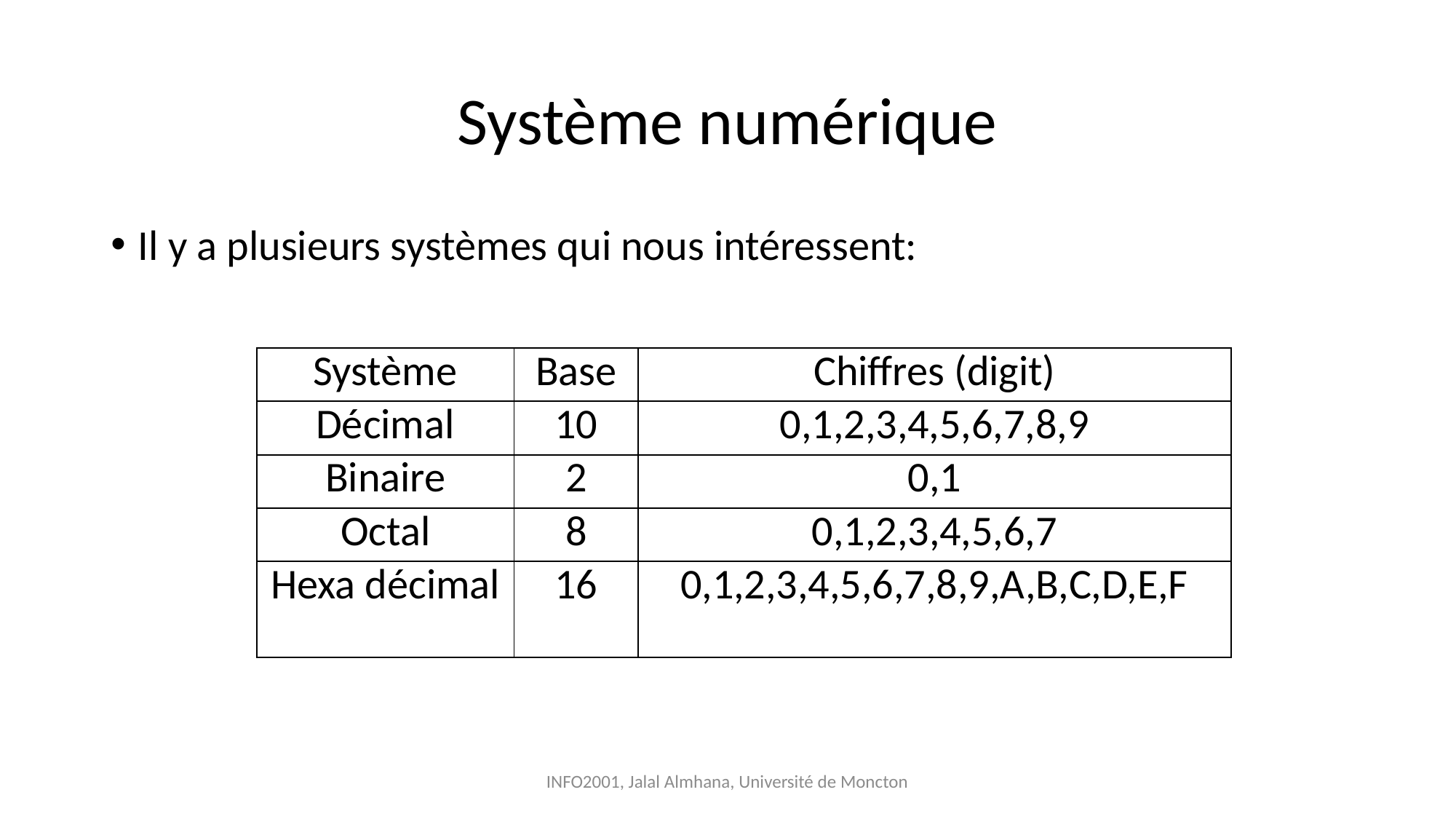

# Système numérique
Il y a plusieurs systèmes qui nous intéressent:

| Système | Base | Chiffres (digit) |
| --- | --- | --- |
| Décimal | 10 | 0,1,2,3,4,5,6,7,8,9 |
| Binaire | 2 | 0,1 |
| Octal | 8 | 0,1,2,3,4,5,6,7 |
| Hexa décimal | 16 | 0,1,2,3,4,5,6,7,8,9,A,B,C,D,E,F |
INFO2001, Jalal Almhana, Université de Moncton